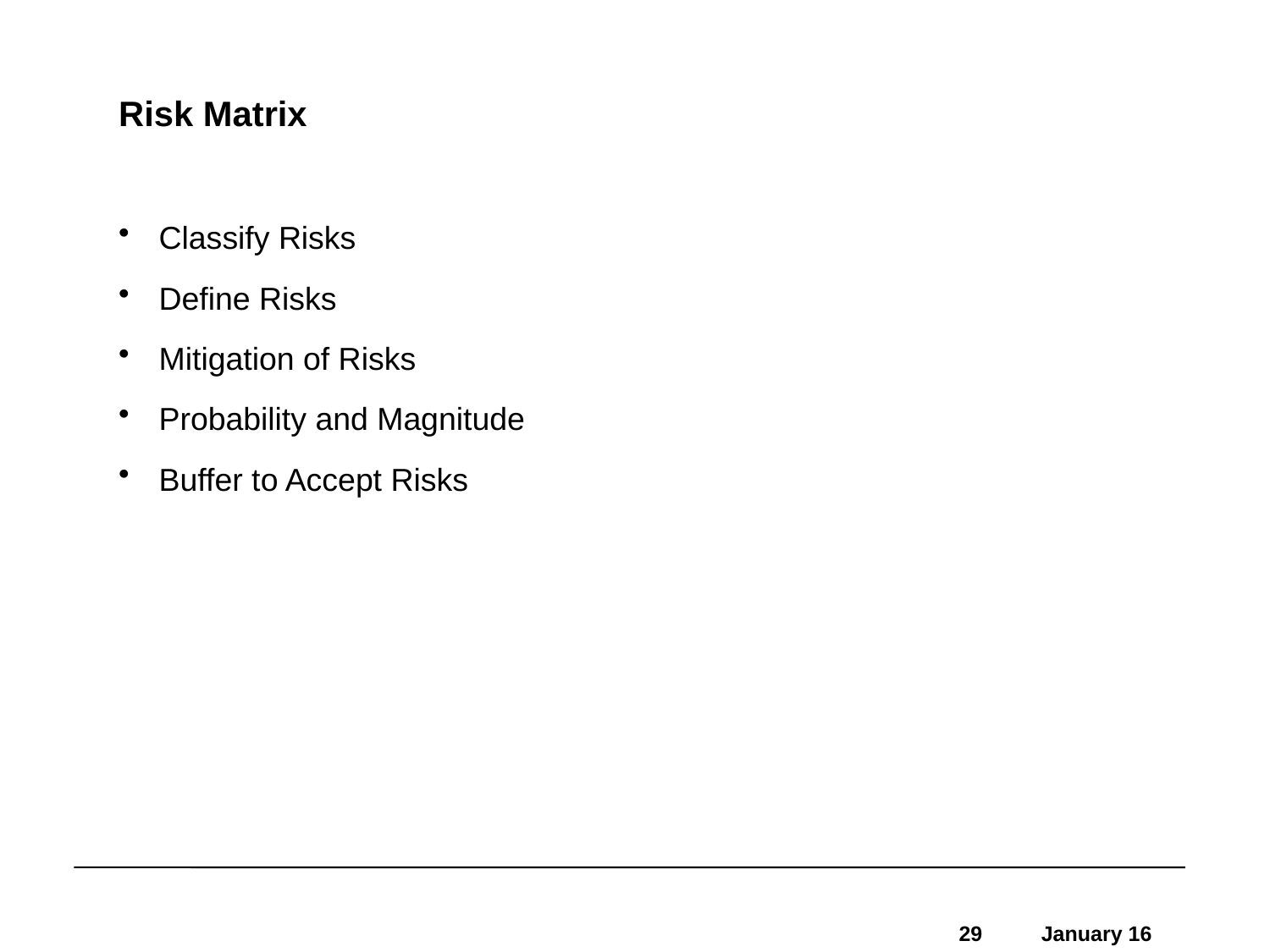

# Risk Matrix
Classify Risks
Define Risks
Mitigation of Risks
Probability and Magnitude
Buffer to Accept Risks